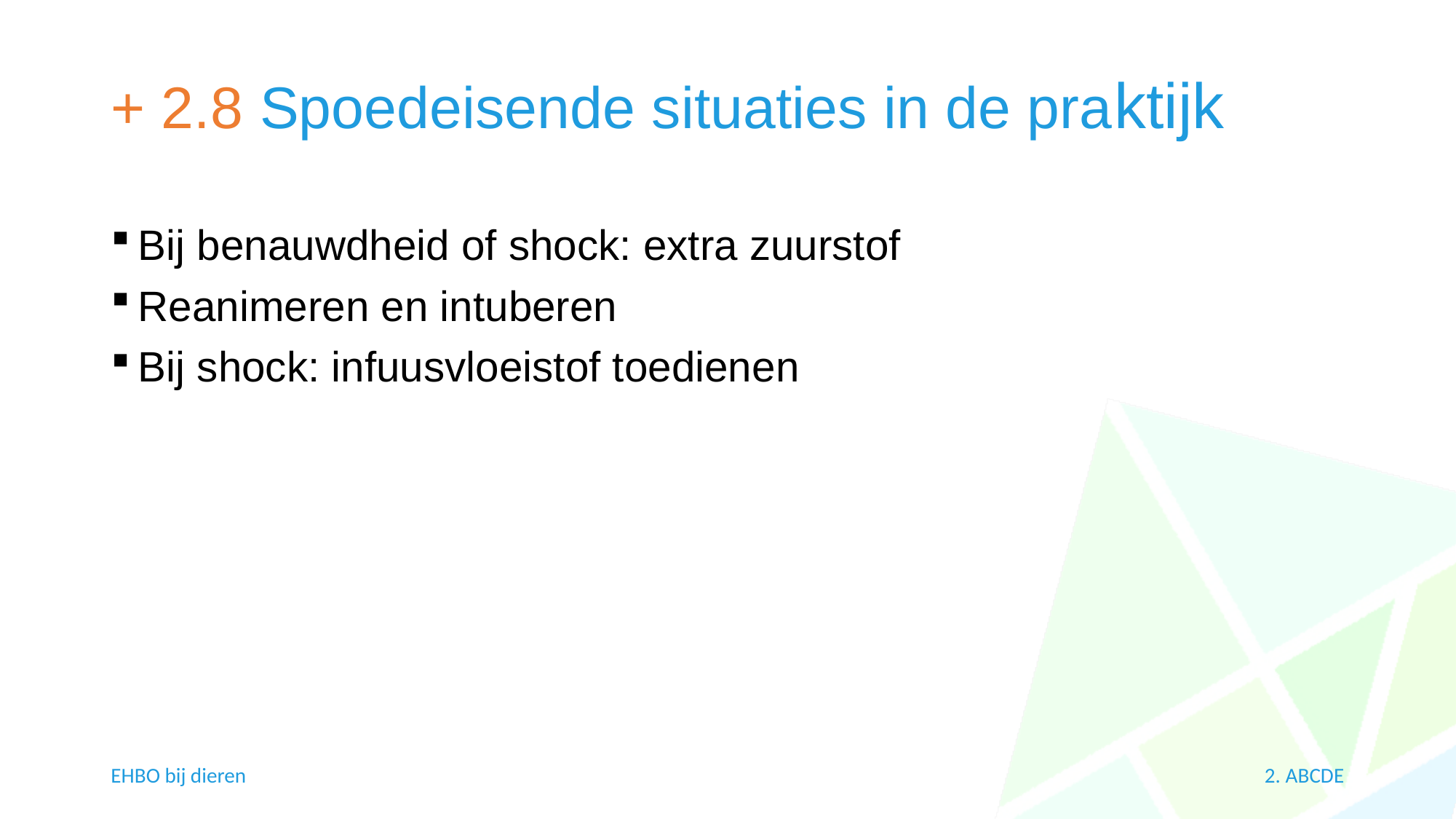

# + 2.8 Spoedeisende situaties in de praktijk
Bij benauwdheid of shock: extra zuurstof
Reanimeren en intuberen
Bij shock: infuusvloeistof toedienen
EHBO bij dieren
2. ABCDE